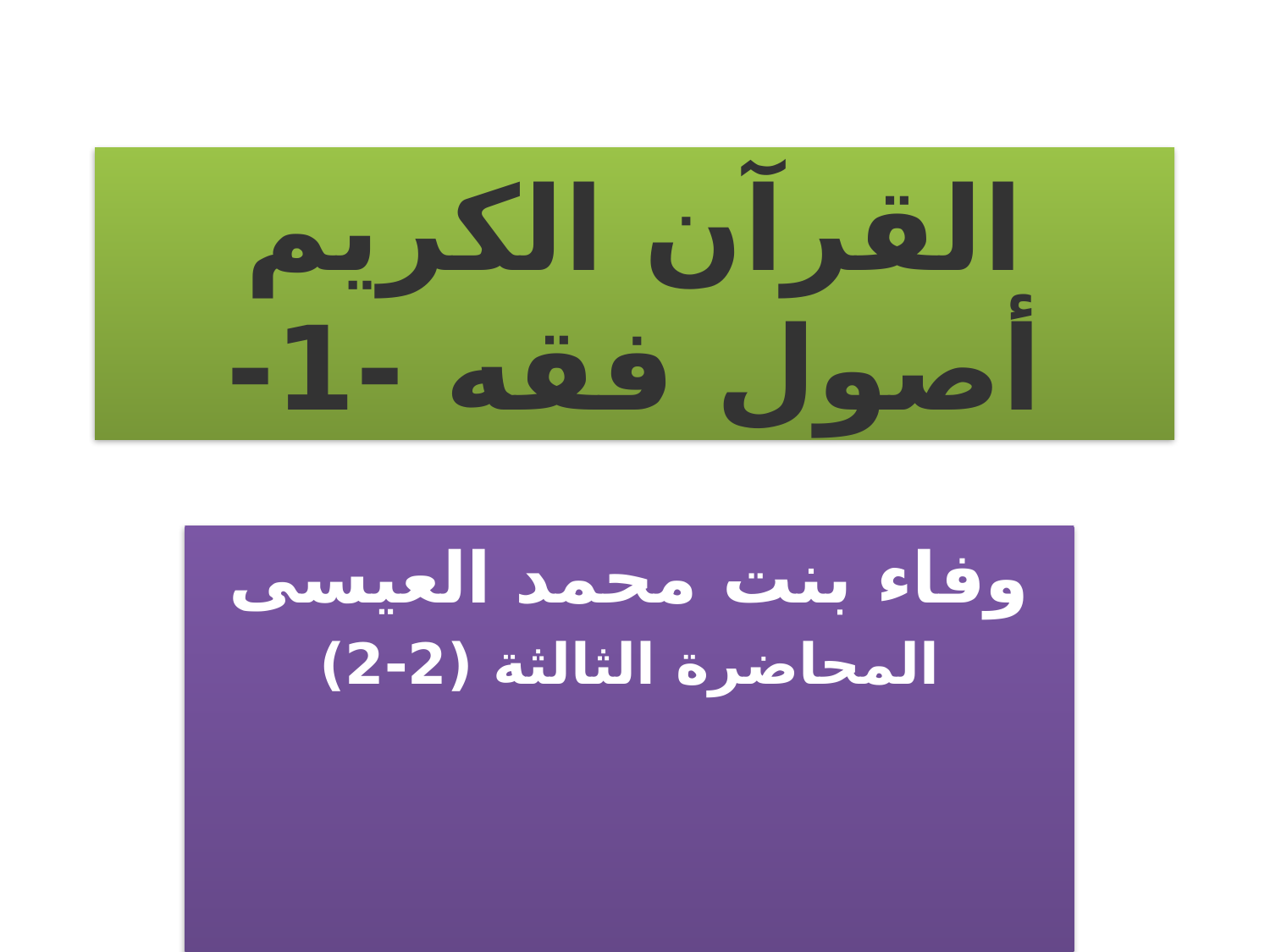

# القرآن الكريم أصول فقه -1-
وفاء بنت محمد العيسى
المحاضرة الثالثة (2-2)